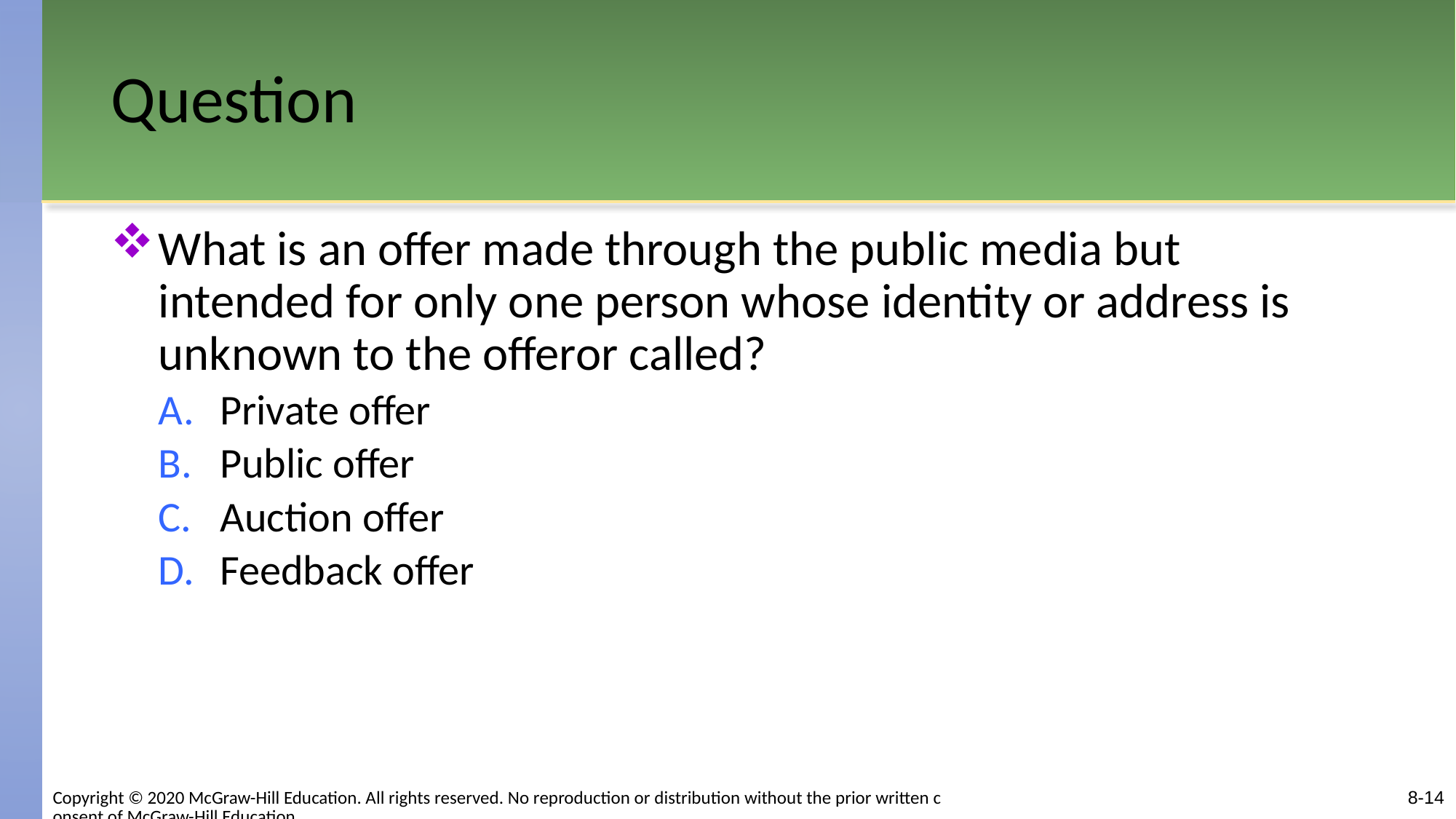

# Question
What is an offer made through the public media but intended for only one person whose identity or address is unknown to the offeror called?
Private offer
Public offer
Auction offer
Feedback offer
Copyright © 2020 McGraw-Hill Education. All rights reserved. No reproduction or distribution without the prior written consent of McGraw-Hill Education.
8-14